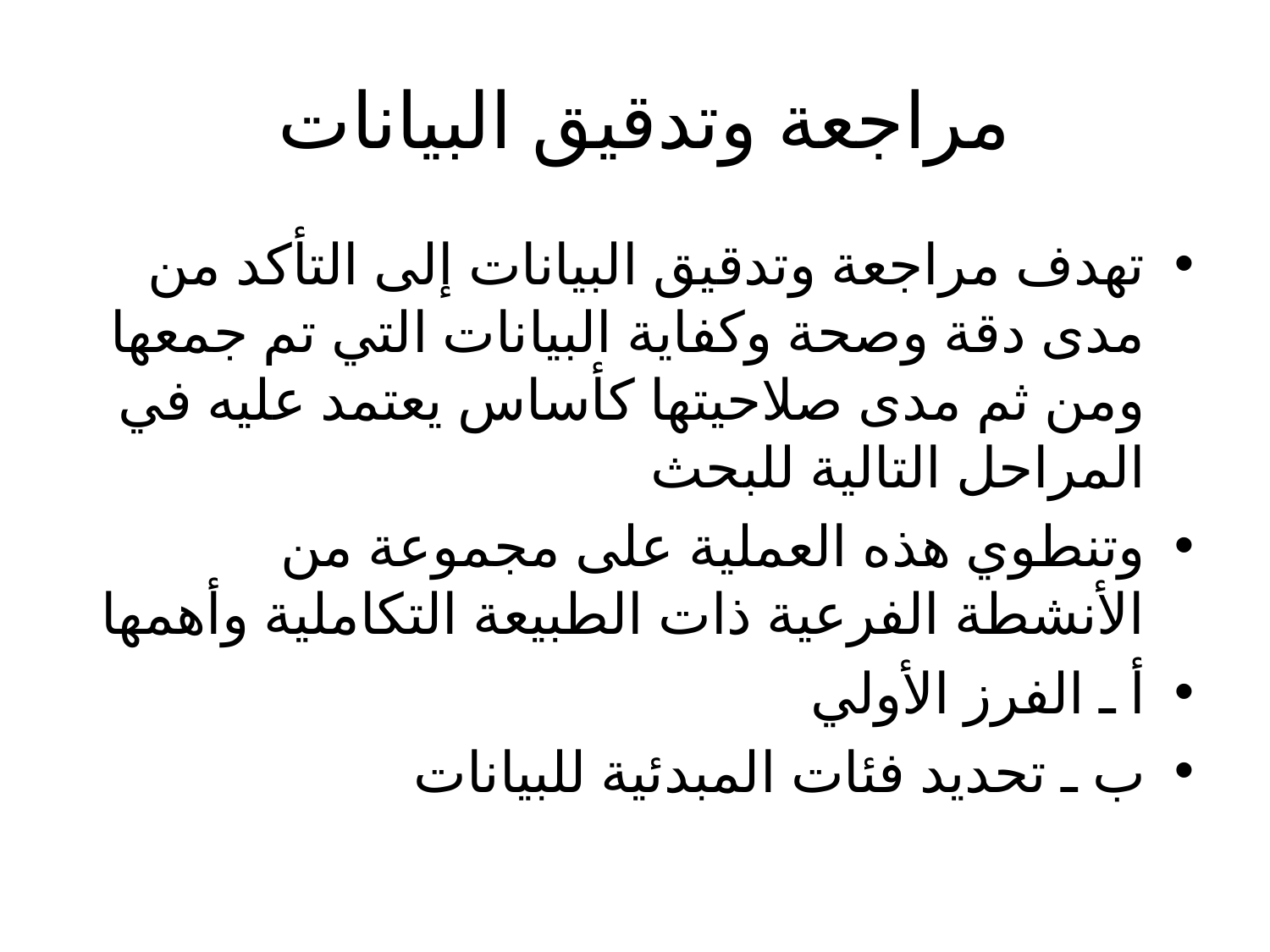

# مراجعة وتدقيق البيانات
تهدف مراجعة وتدقيق البيانات إلى التأكد من مدى دقة وصحة وكفاية البيانات التي تم جمعها ومن ثم مدى صلاحيتها كأساس يعتمد عليه في المراحل التالية للبحث
وتنطوي هذه العملية على مجموعة من الأنشطة الفرعية ذات الطبيعة التكاملية وأهمها
أ ـ الفرز الأولي
ب ـ تحديد فئات المبدئية للبيانات